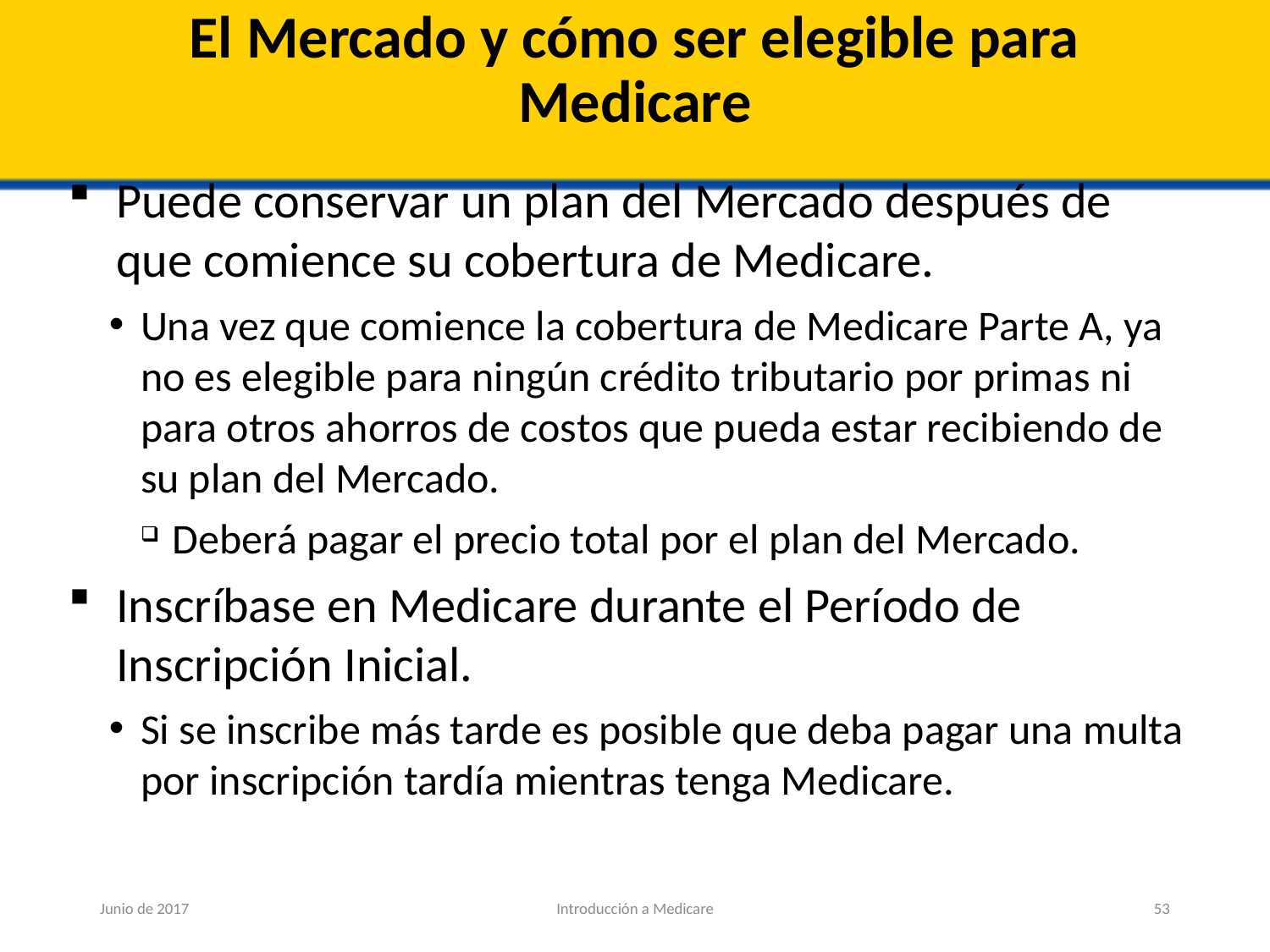

# El Mercado y cómo ser elegible para Medicare
Puede conservar un plan del Mercado después de que comience su cobertura de Medicare.
Una vez que comience la cobertura de Medicare Parte A, ya no es elegible para ningún crédito tributario por primas ni para otros ahorros de costos que pueda estar recibiendo de su plan del Mercado.
Deberá pagar el precio total por el plan del Mercado.
Inscríbase en Medicare durante el Período de Inscripción Inicial.
Si se inscribe más tarde es posible que deba pagar una multa por inscripción tardía mientras tenga Medicare.
Junio de 2017
Introducción a Medicare
53